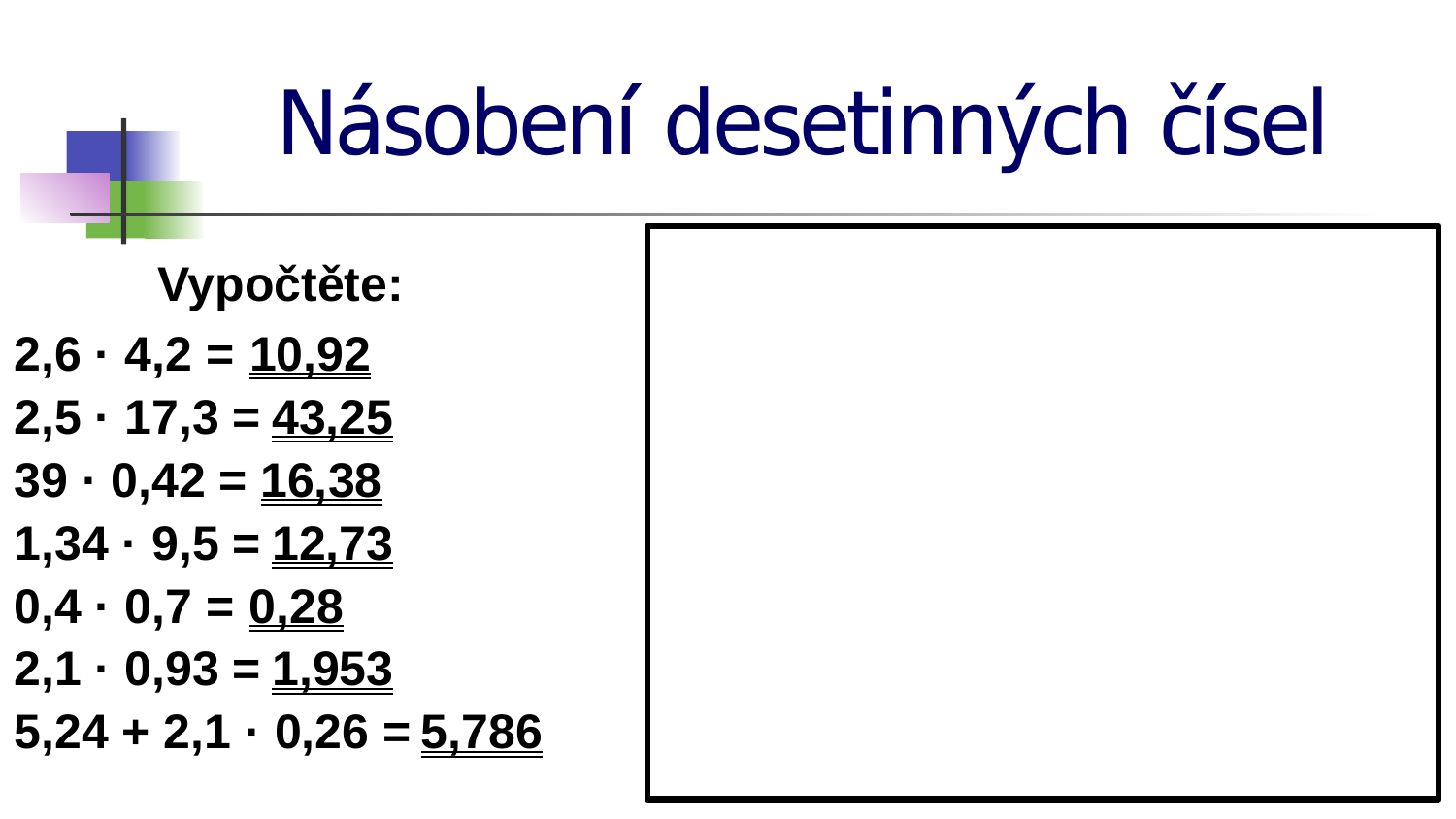

# Násobení desetinných čísel

Vypočtěte:
2,6 · 4,2 =
10,92
2,5 · 17,3 =
43,25
39 · 0,42 =
16,38
1,34 · 9,5 =
12,73
0,4 · 0,7 =
0,28
2,1 · 0,93 =
1,953
5,24 + 2,1 · 0,26 =
5,786